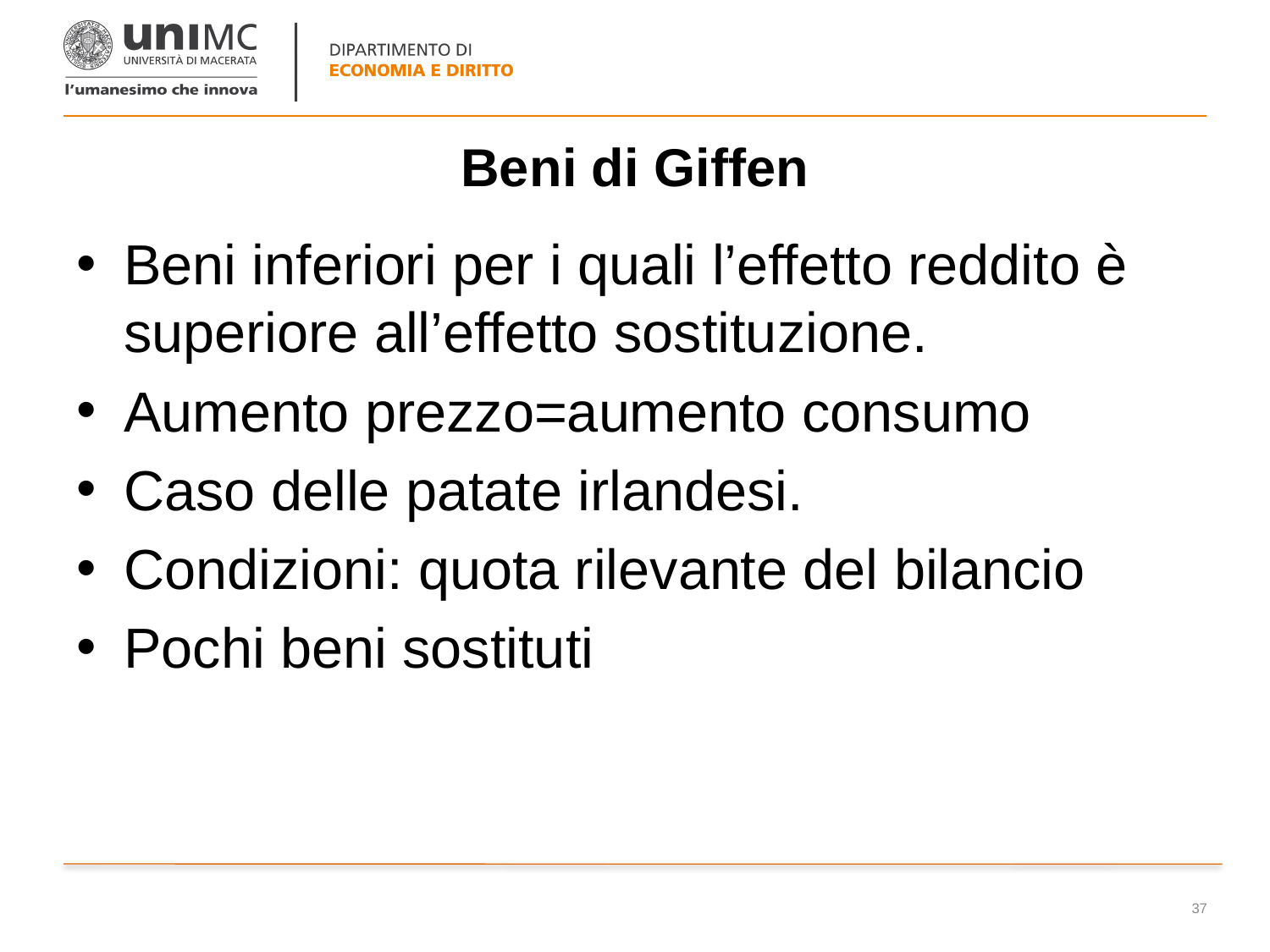

# Beni di Giffen
Beni inferiori per i quali l’effetto reddito è superiore all’effetto sostituzione.
Aumento prezzo=aumento consumo
Caso delle patate irlandesi.
Condizioni: quota rilevante del bilancio
Pochi beni sostituti
37